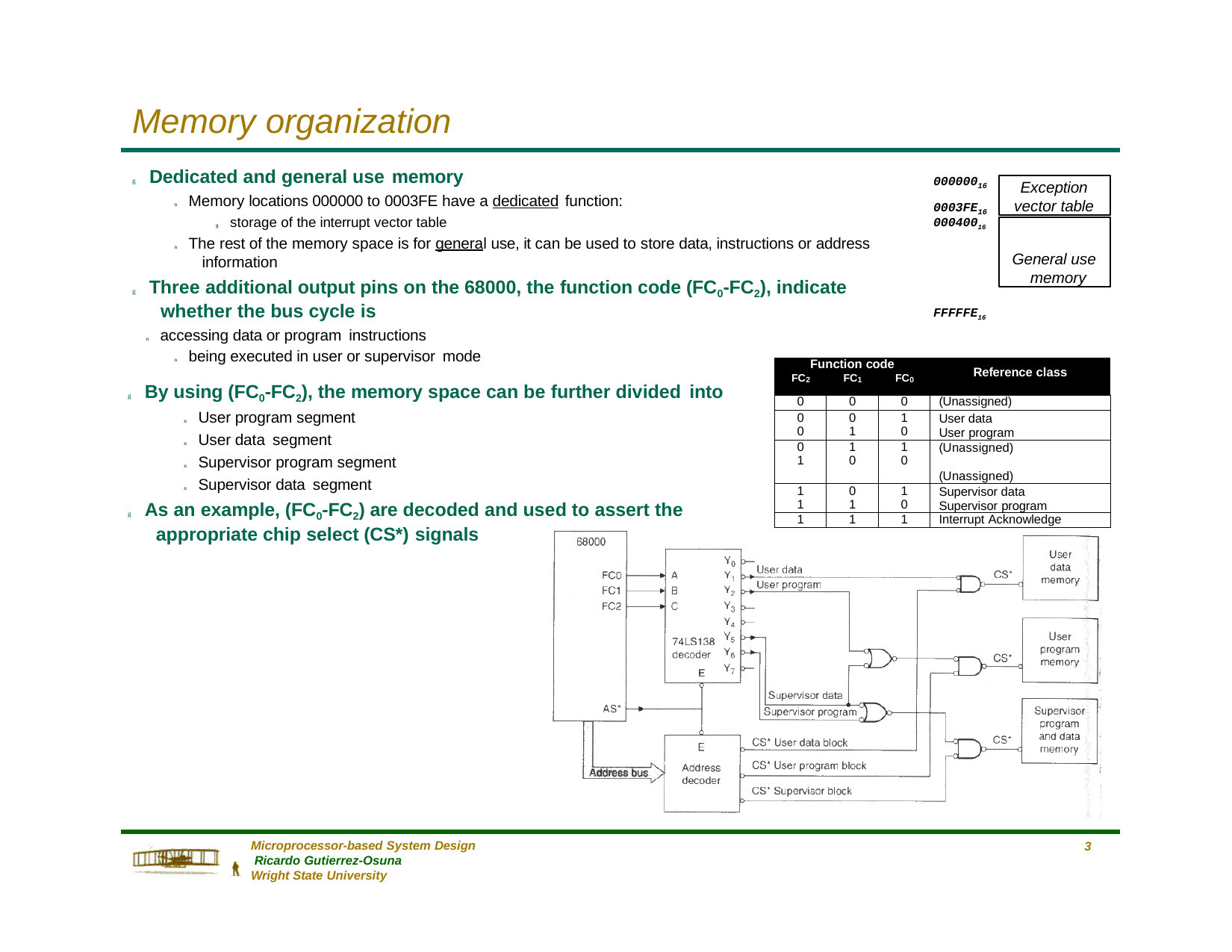

# Memory organization
g Dedicated and general use memory
n Memory locations 000000 to 0003FE have a dedicated function:
g storage of the interrupt vector table
n The rest of the memory space is for general use, it can be used to store data, instructions or address  information
g Three additional output pins on the 68000, the function code (FC0-FC2), indicate  whether the bus cycle is
n accessing data or program instructions
000000
Exception  vector table
16
0003FE
16
00040016

General use  memory
FFFFFE16
n being executed in user or supervisor mode
g By using (FC0-FC2), the memory space can be further divided into
n User program segment
n User data segment
n Supervisor program segment
n Supervisor data segment
g As an example, (FC0-FC2) are decoded and used to assert the  appropriate chip select (CS*) signals
| Function code |  |  | Reference class |
| --- | --- | --- | --- |
| FC2 | FC1 | FC0 |  |
| 0 | 0 | 0 | (Unassigned) |
| 0 0 | 0 1 | 1 0 | User data User program |
| 0 1 | 1 0 | 1 0 | (Unassigned) (Unassigned) |
| 1 1 | 0 1 | 1 0 | Supervisor data Supervisor program |
| 1 | 1 | 1 | Interrupt Acknowledge |

Microprocessor-based System Design  Ricardo Gutierrez-Osuna
Wright State University
3